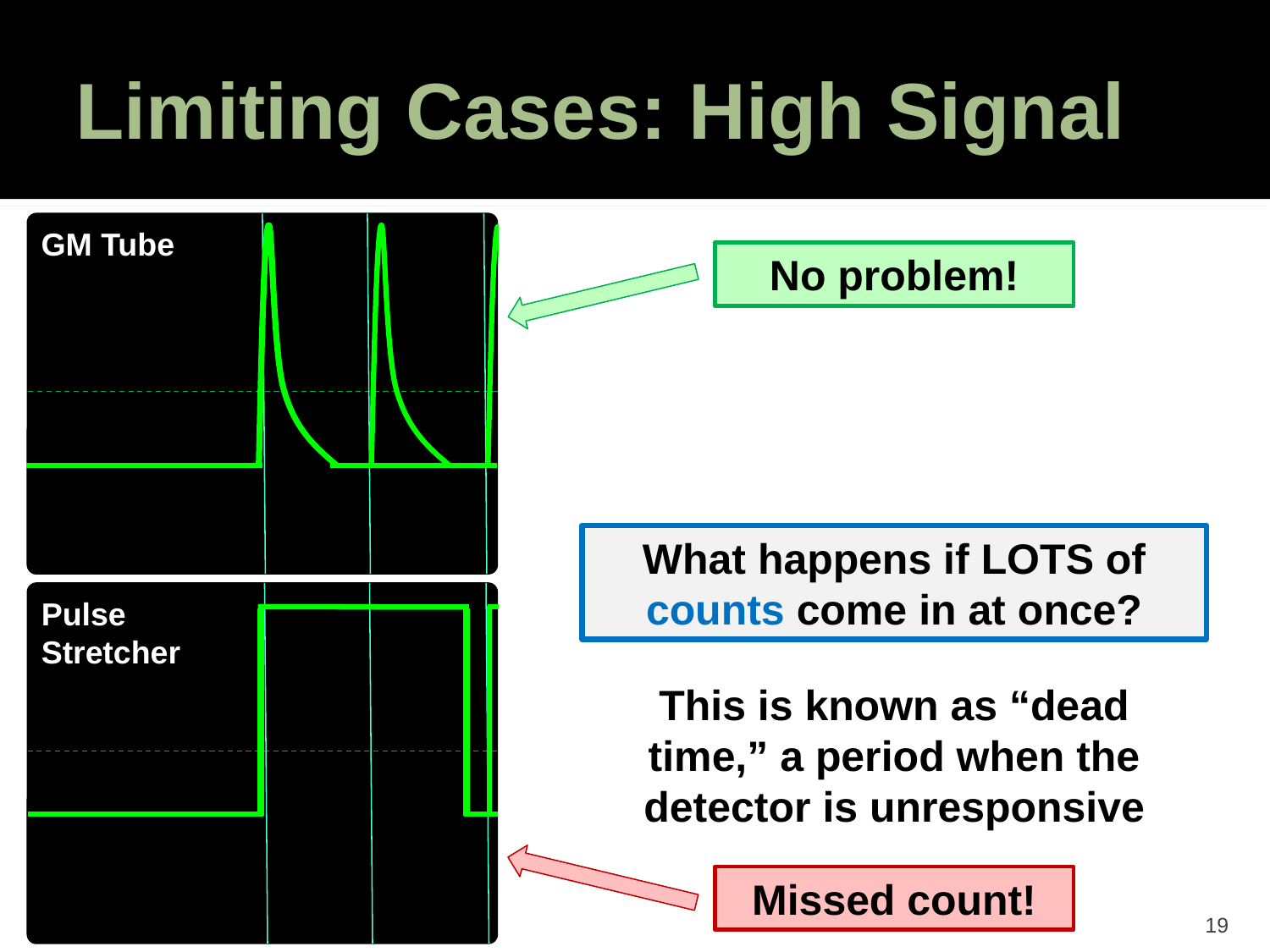

Limiting Cases: High Signal

GM Tube

No problem!

What happens if LOTS of counts come in at once?

Pulse Stretcher
This is known as “dead time,” a period when the detector is unresponsive

Missed count!
19